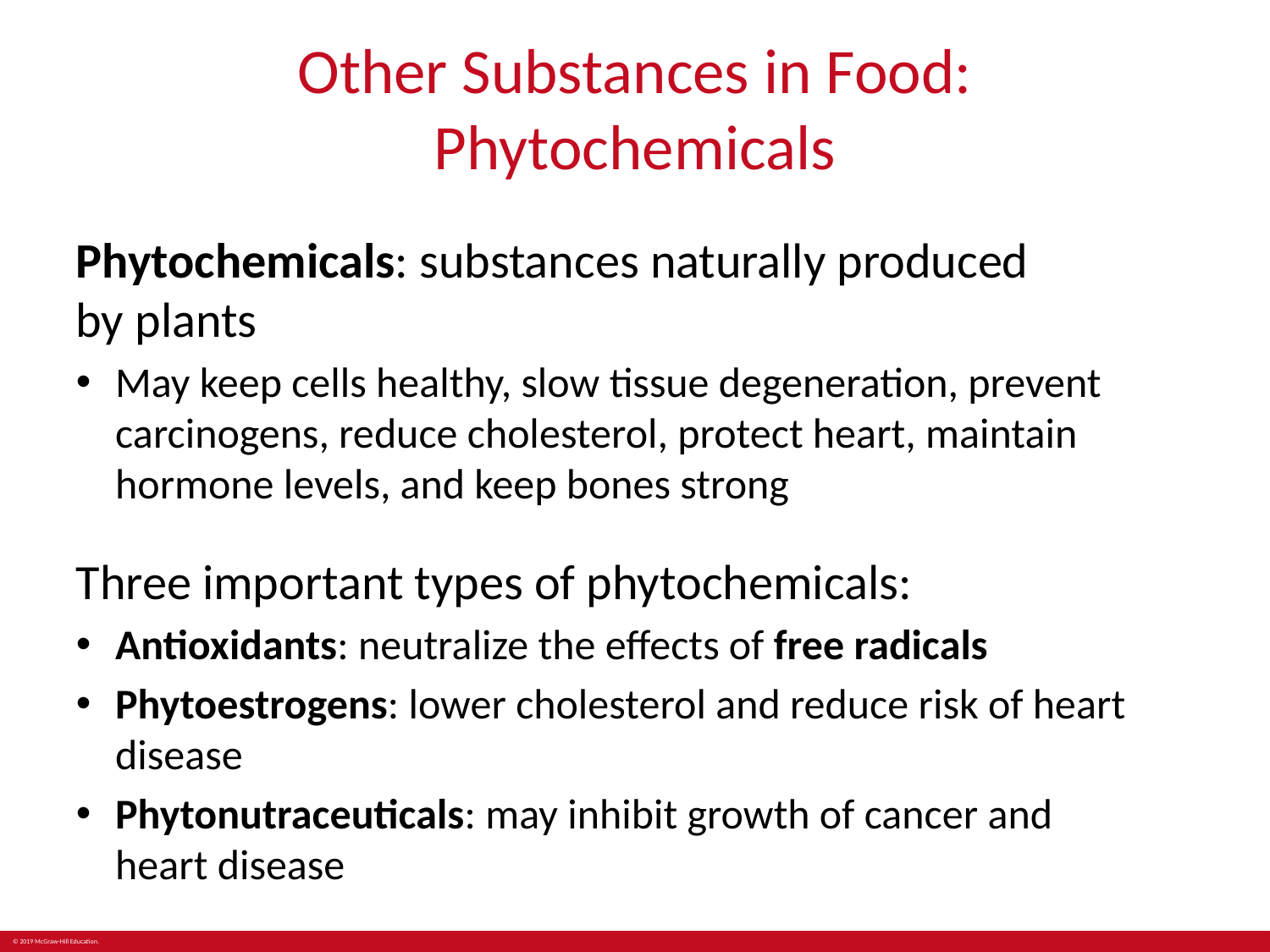

# Other Substances in Food: Phytochemicals
Phytochemicals: substances naturally produced
by plants
May keep cells healthy, slow tissue degeneration, prevent carcinogens, reduce cholesterol, protect heart, maintain hormone levels, and keep bones strong
Three important types of phytochemicals:
Antioxidants: neutralize the effects of free radicals
Phytoestrogens: lower cholesterol and reduce risk of heart disease
Phytonutraceuticals: may inhibit growth of cancer and
heart disease